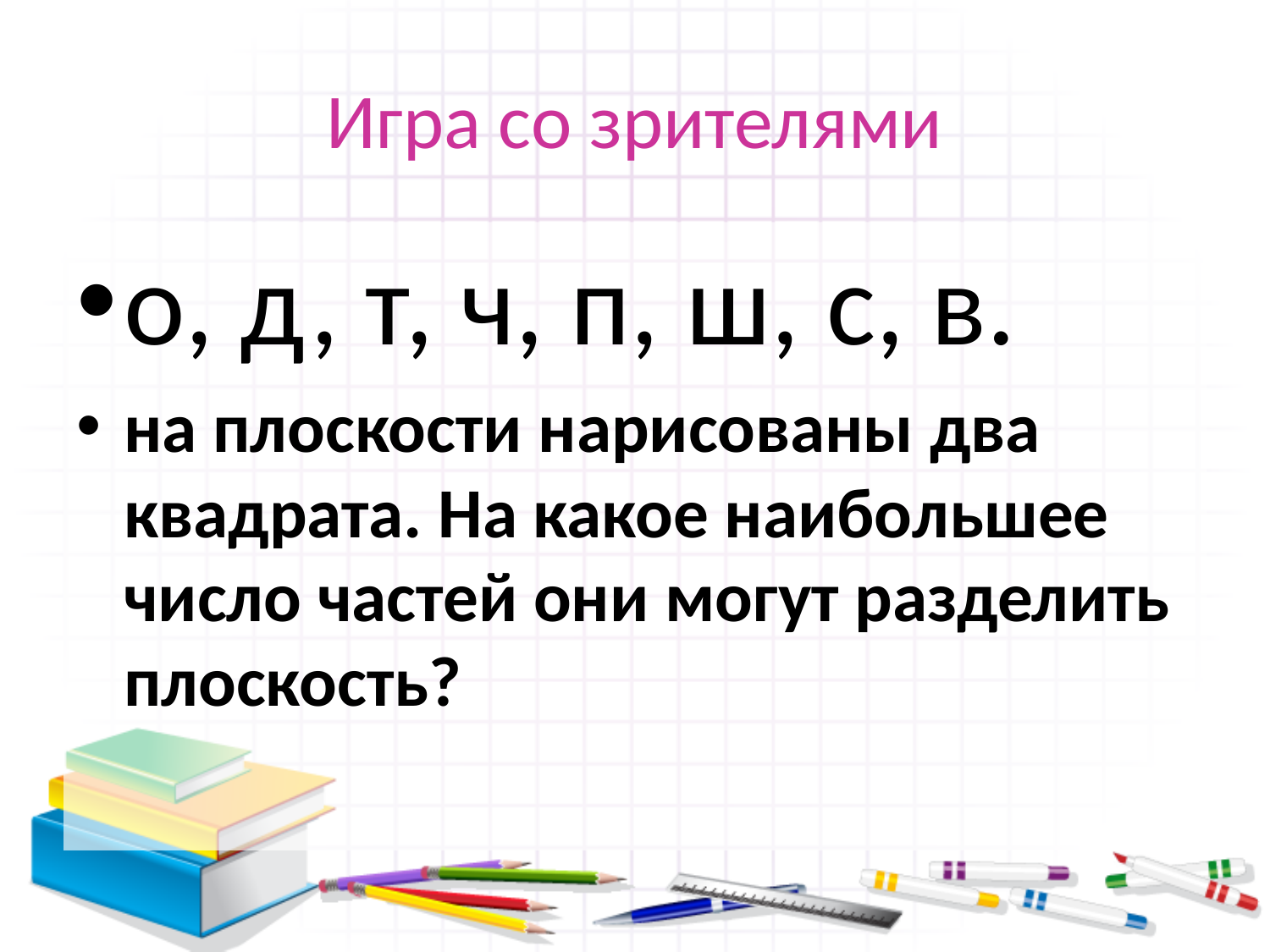

# Игра со зрителями
о, д, т, ч, п, ш, с, в.
на плоскости нарисованы два квадрата. На какое наибольшее число частей они могут разделить плоскость?